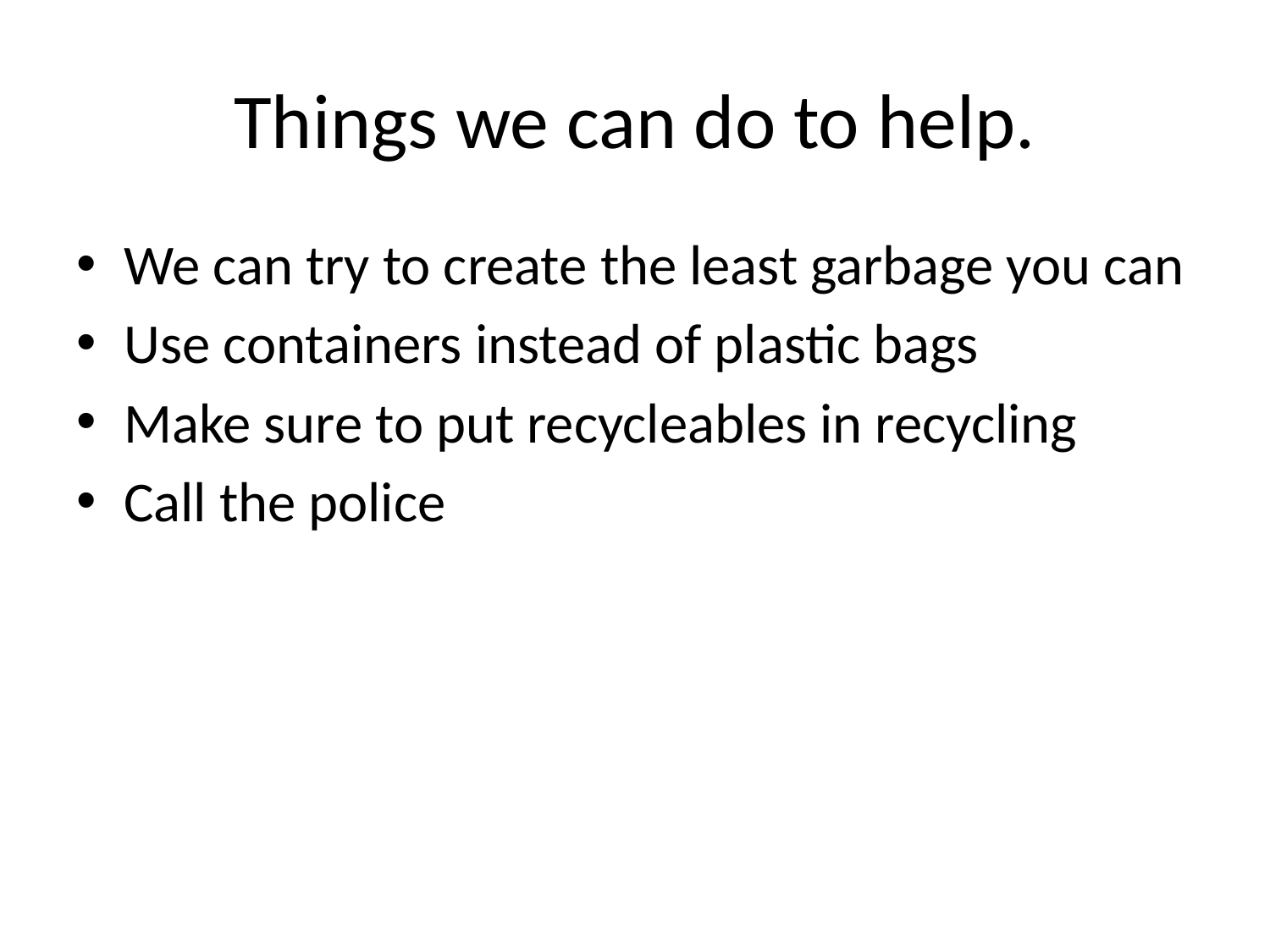

# Things we can do to help.
We can try to create the least garbage you can
Use containers instead of plastic bags
Make sure to put recycleables in recycling
Call the police